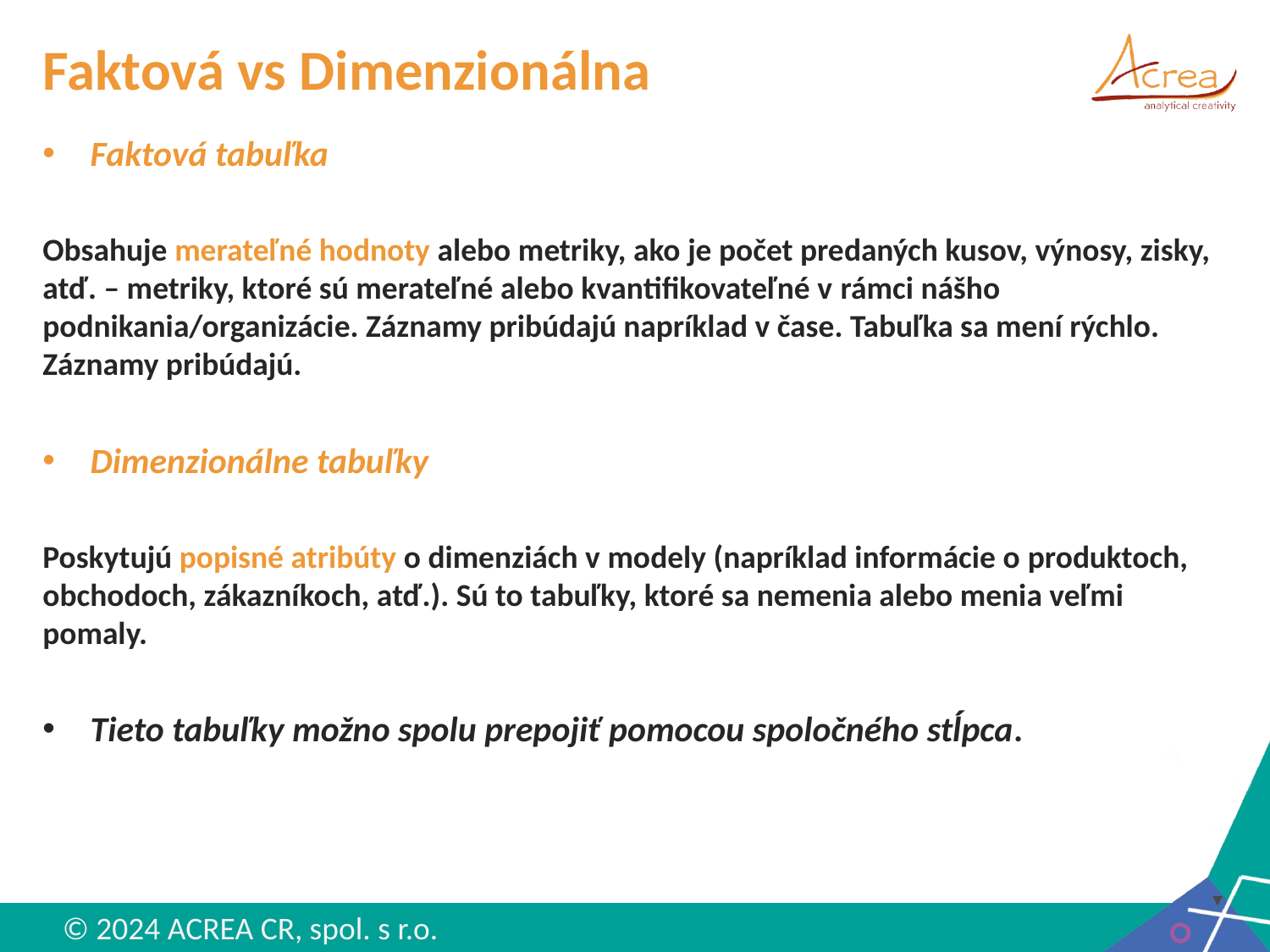

# Faktová vs Dimenzionálna
Faktová tabuľka

Obsahuje merateľné hodnoty alebo metriky, ako je počet predaných kusov, výnosy, zisky, atď. – metriky, ktoré sú merateľné alebo kvantifikovateľné v rámci nášho podnikania/organizácie. Záznamy pribúdajú napríklad v čase. Tabuľka sa mení rýchlo. Záznamy pribúdajú.

Dimenzionálne tabuľky

Poskytujú popisné atribúty o dimenziách v modely (napríklad informácie o produktoch, obchodoch, zákazníkoch, atď.). Sú to tabuľky, ktoré sa nemenia alebo menia veľmi pomaly.

Tieto tabuľky možno spolu prepojiť pomocou spoločného stĺpca.